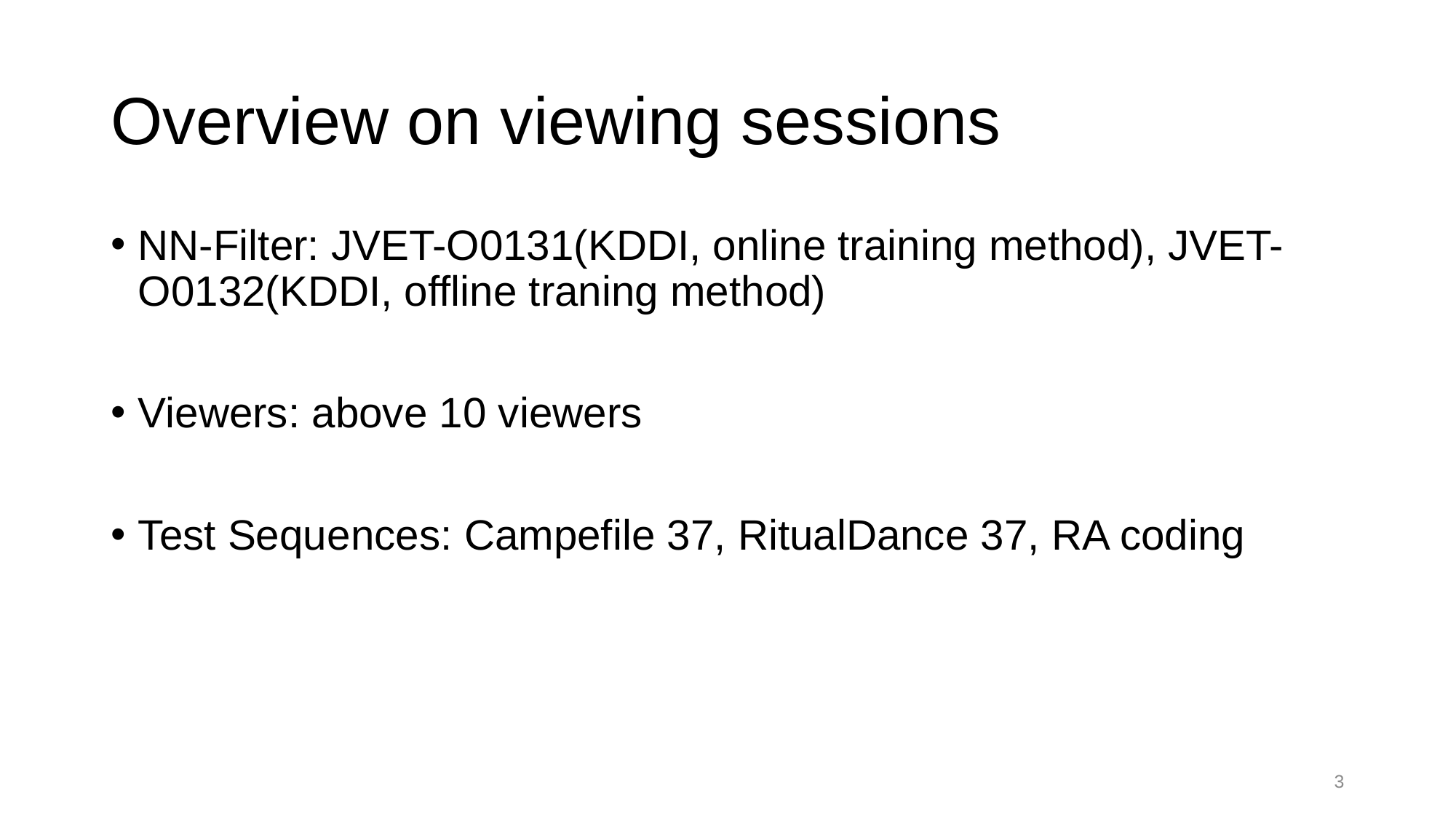

# Overview on viewing sessions
NN-Filter: JVET-O0131(KDDI, online training method), JVET-O0132(KDDI, offline traning method)

Viewers: above 10 viewers

Test Sequences: Campefile 37, RitualDance 37, RA coding
3